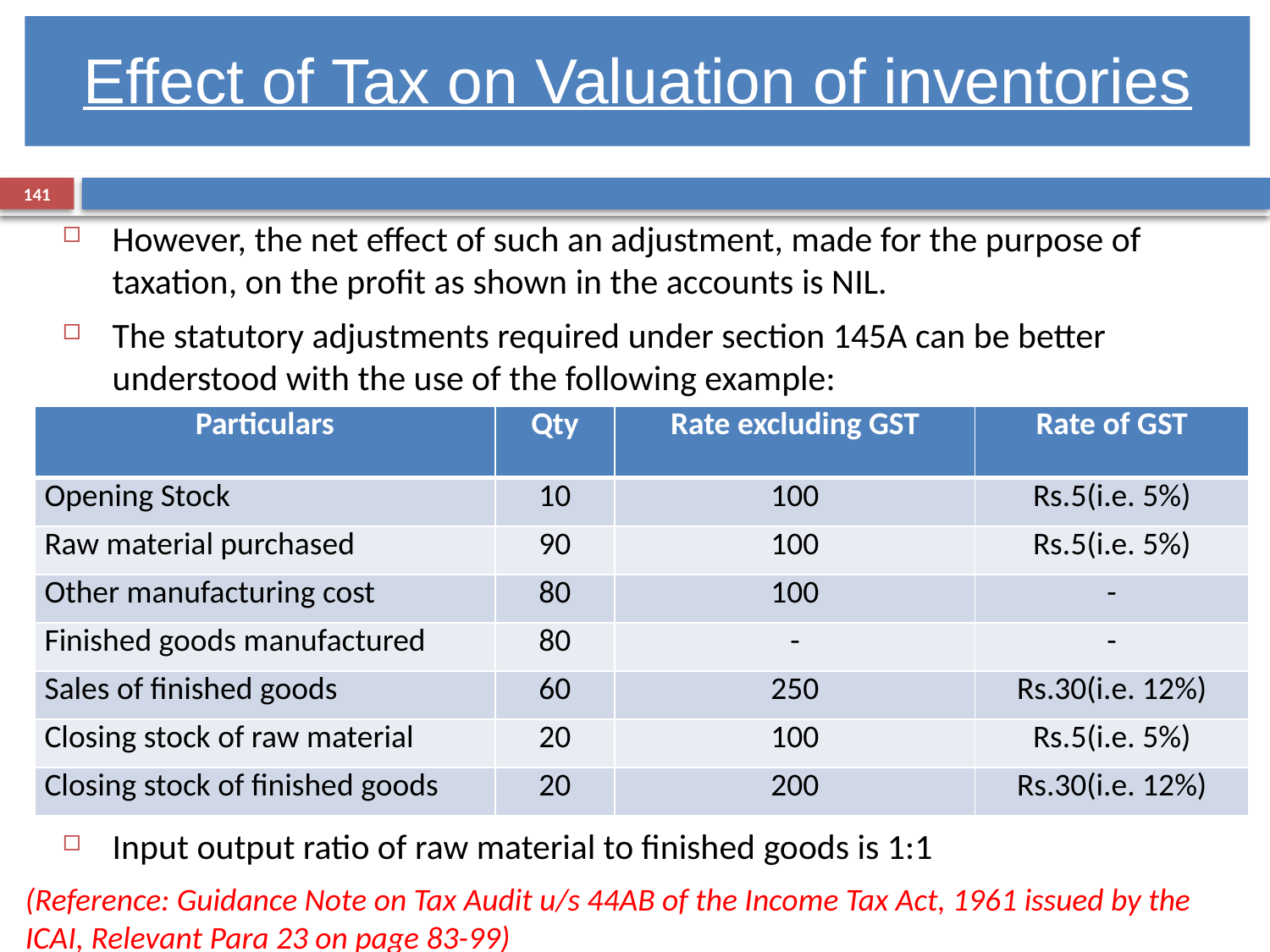

Effect of Tax on Valuation of inventories
141
However, the net effect of such an adjustment, made for the purpose of taxation, on the profit as shown in the accounts is NIL.
The statutory adjustments required under section 145A can be better understood with the use of the following example:

Input output ratio of raw material to finished goods is 1:1
(Reference: Guidance Note on Tax Audit u/s 44AB of the Income Tax Act, 1961 issued by the ICAI, Relevant Para 23 on page 83-99)
| Particulars | Qty | Rate excluding GST | Rate of GST |
| --- | --- | --- | --- |
| Opening Stock | 10 | 100 | Rs.5(i.e. 5%) |
| Raw material purchased | 90 | 100 | Rs.5(i.e. 5%) |
| Other manufacturing cost | 80 | 100 | - |
| Finished goods manufactured | 80 | - | - |
| Sales of finished goods | 60 | 250 | Rs.30(i.e. 12%) |
| Closing stock of raw material | 20 | 100 | Rs.5(i.e. 5%) |
| Closing stock of finished goods | 20 | 200 | Rs.30(i.e. 12%) |